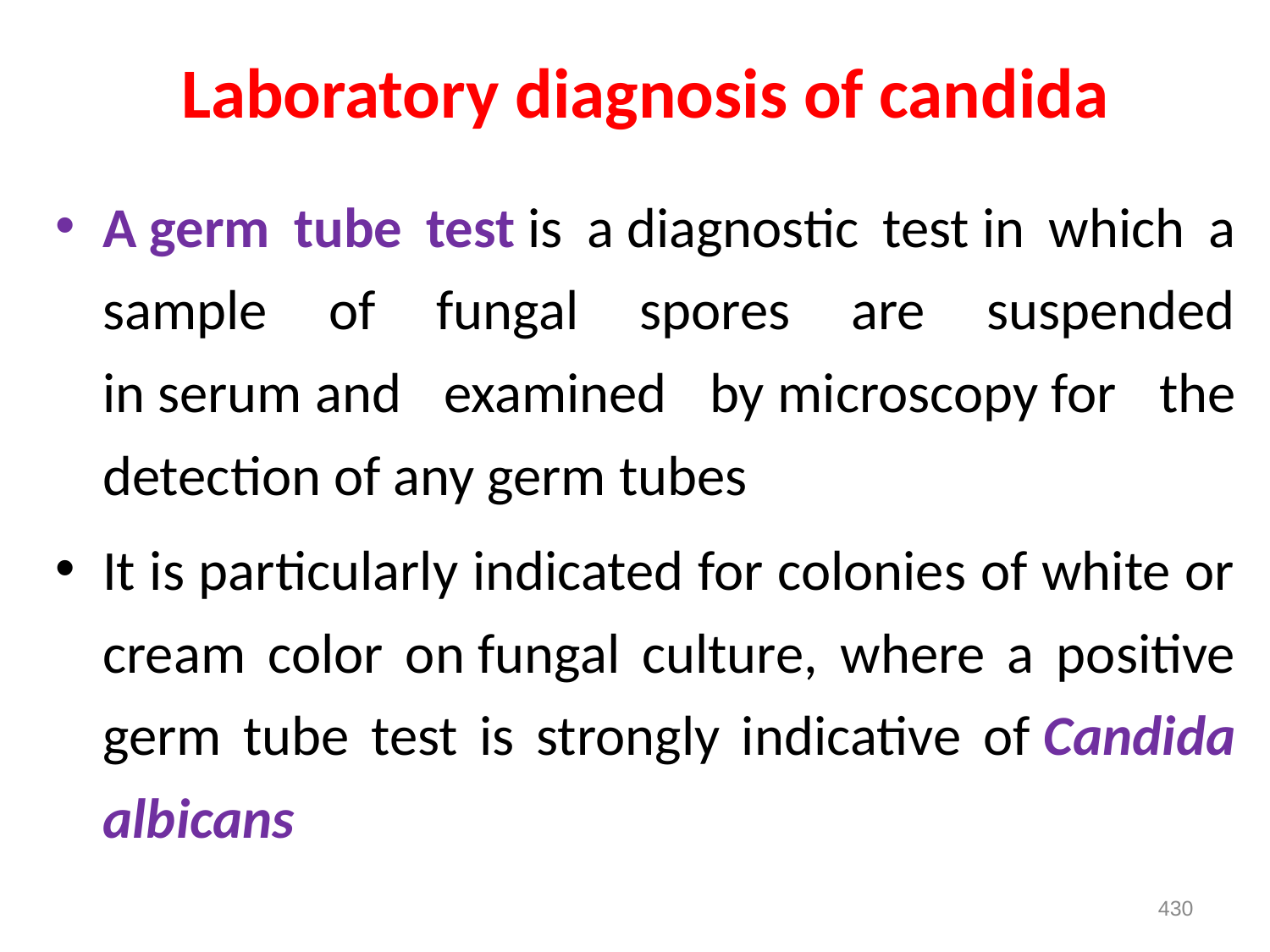

# Laboratory diagnosis of candida
A germ tube test is a diagnostic test in which a sample of fungal spores are suspended in serum and examined by microscopy for the detection of any germ tubes
It is particularly indicated for colonies of white or cream color on fungal culture, where a positive germ tube test is strongly indicative of Candida albicans

430